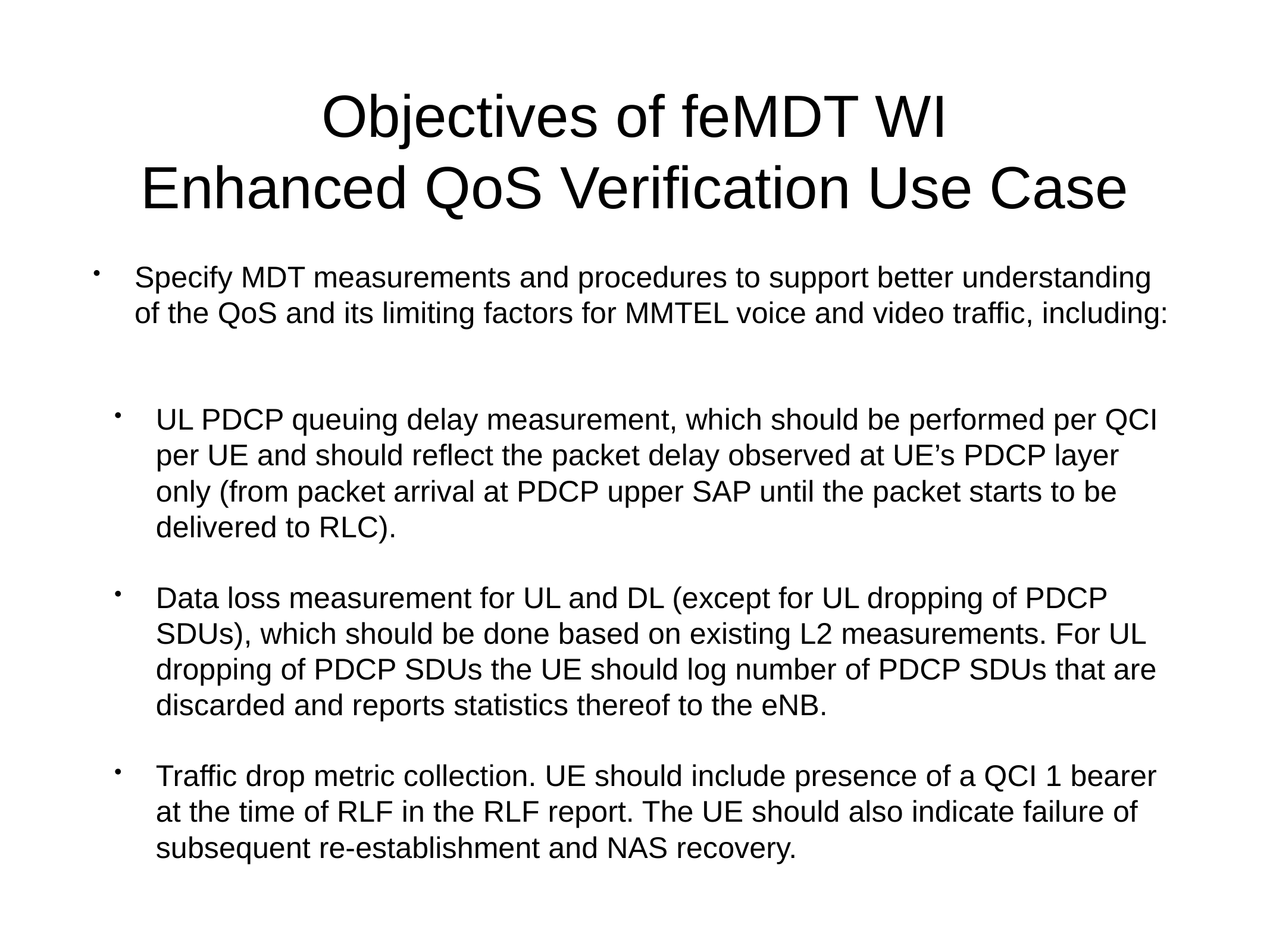

# Objectives of feMDT WI Enhanced QoS Verification Use Case
Specify MDT measurements and procedures to support better understanding of the QoS and its limiting factors for MMTEL voice and video traffic, including:
UL PDCP queuing delay measurement, which should be performed per QCI per UE and should reflect the packet delay observed at UE’s PDCP layer only (from packet arrival at PDCP upper SAP until the packet starts to be delivered to RLC).
Data loss measurement for UL and DL (except for UL dropping of PDCP SDUs), which should be done based on existing L2 measurements. For UL dropping of PDCP SDUs the UE should log number of PDCP SDUs that are discarded and reports statistics thereof to the eNB.
Traffic drop metric collection. UE should include presence of a QCI 1 bearer at the time of RLF in the RLF report. The UE should also indicate failure of subsequent re-establishment and NAS recovery.